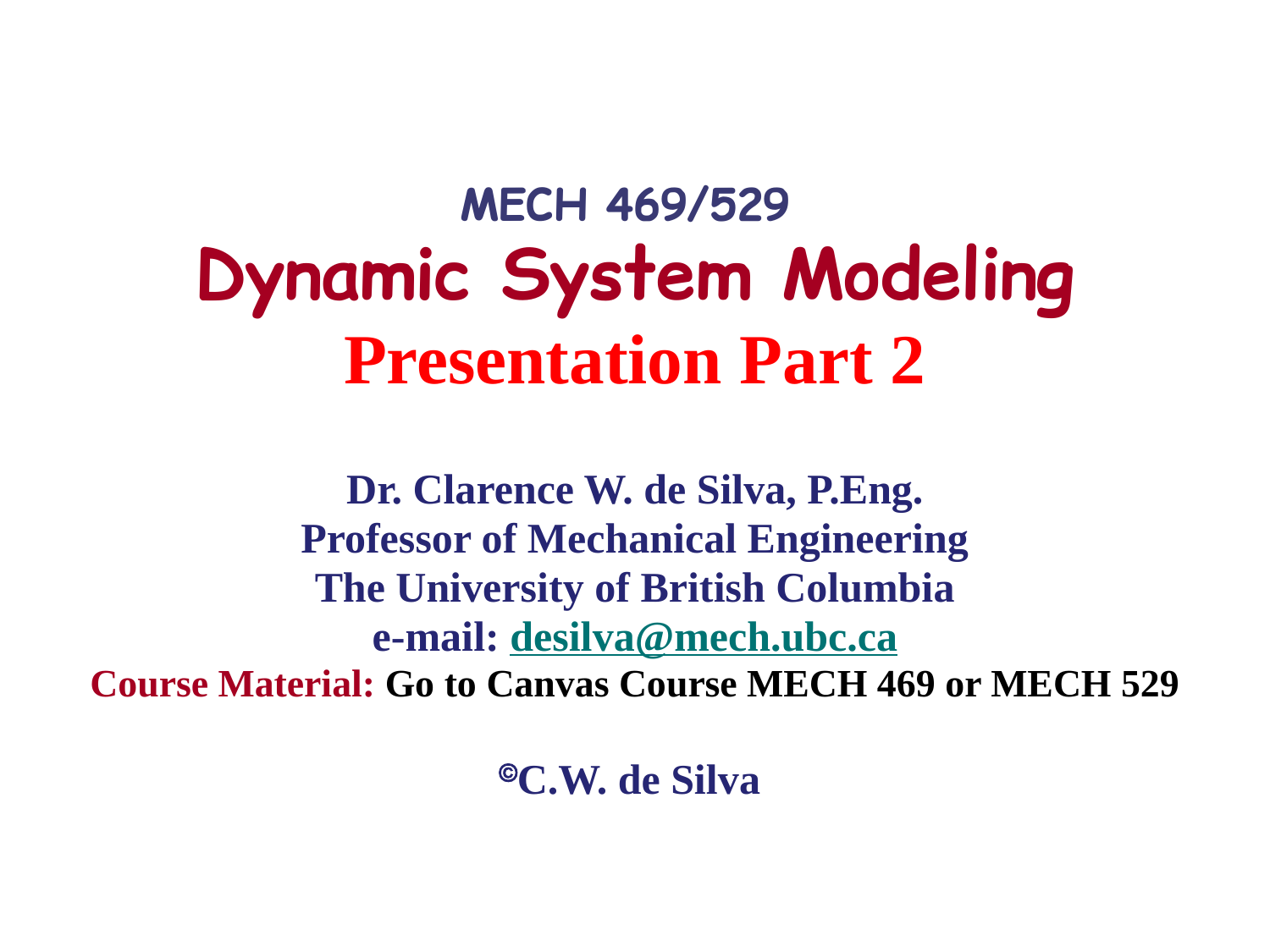

# MECH 469/529 Dynamic System Modeling Presentation Part 2
Dr. Clarence W. de Silva, P.Eng.
Professor of Mechanical Engineering
The University of British Columbia
e-mail: desilva@mech.ubc.ca
Course Material: Go to Canvas Course MECH 469 or MECH 529

©C.W. de Silva